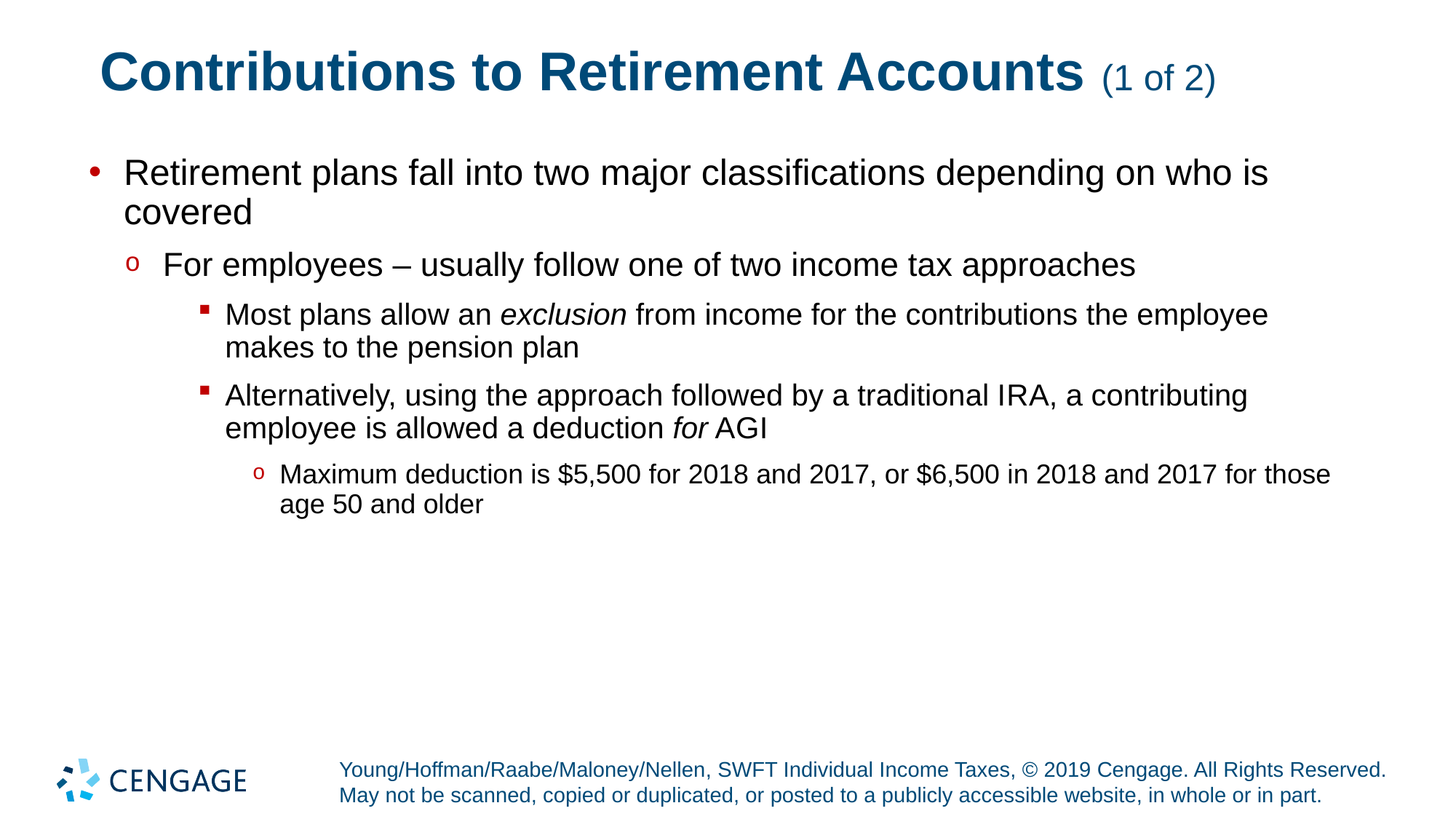

# Contributions to Retirement Accounts (1 of 2)
Retirement plans fall into two major classifications depending on who is covered
For employees – usually follow one of two income tax approaches
Most plans allow an exclusion from income for the contributions the employee makes to the pension plan
Alternatively, using the approach followed by a traditional I R A, a contributing employee is allowed a deduction for A G I
Maximum deduction is $5,500 for 2018 and 2017, or $6,500 in 2018 and 2017 for those age 50 and older